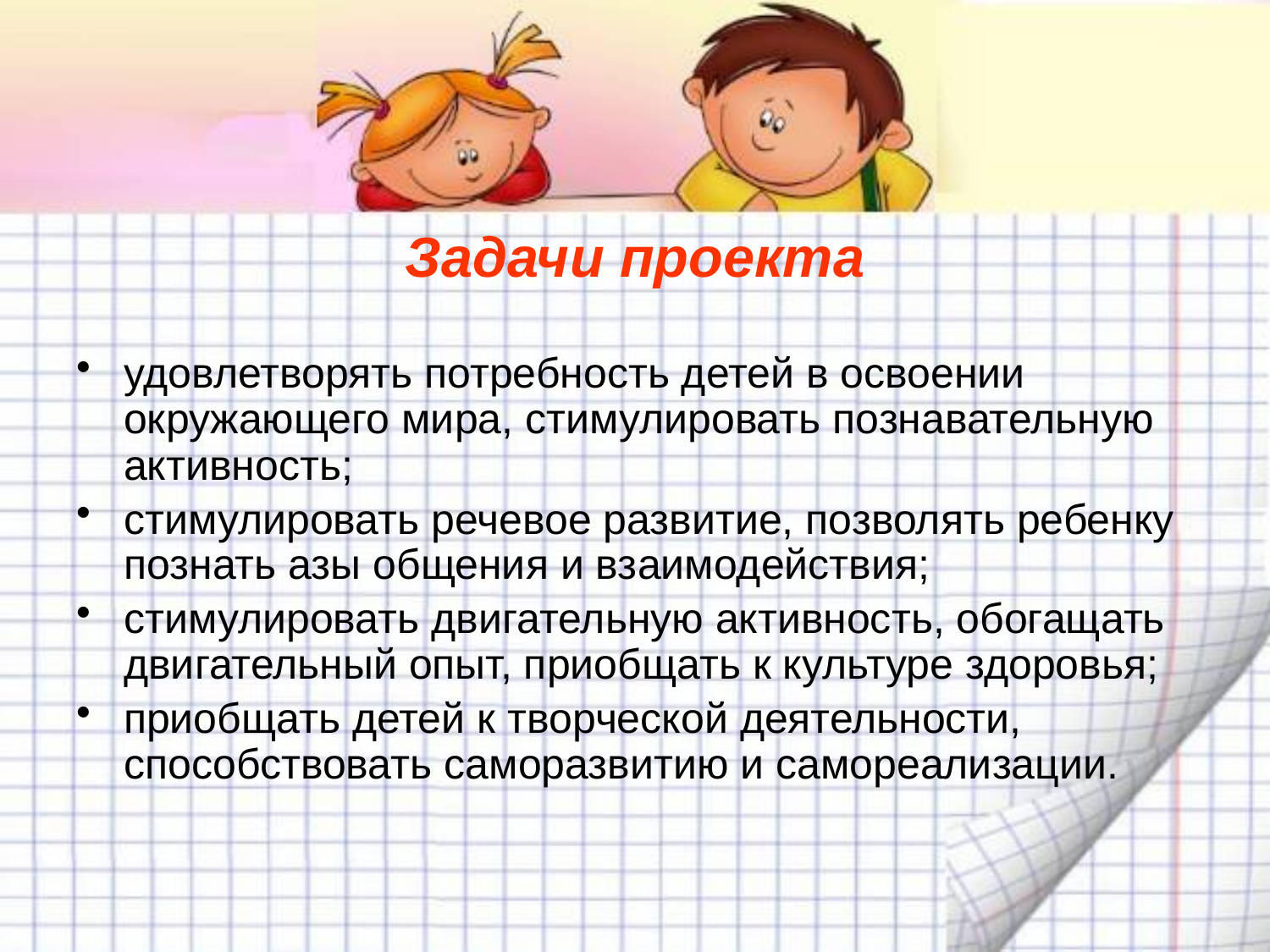

Задачи проекта

удовлетворять потребность детей в освоении окружающего мира, стимулировать познавательную активность;
стимулировать речевое развитие, позволять ребенку познать азы общения и взаимодействия;
стимулировать двигательную активность, обогащать двигательный опыт, приобщать к культуре здоровья;
приобщать детей к творческой деятельности, способствовать саморазвитию и самореализации.